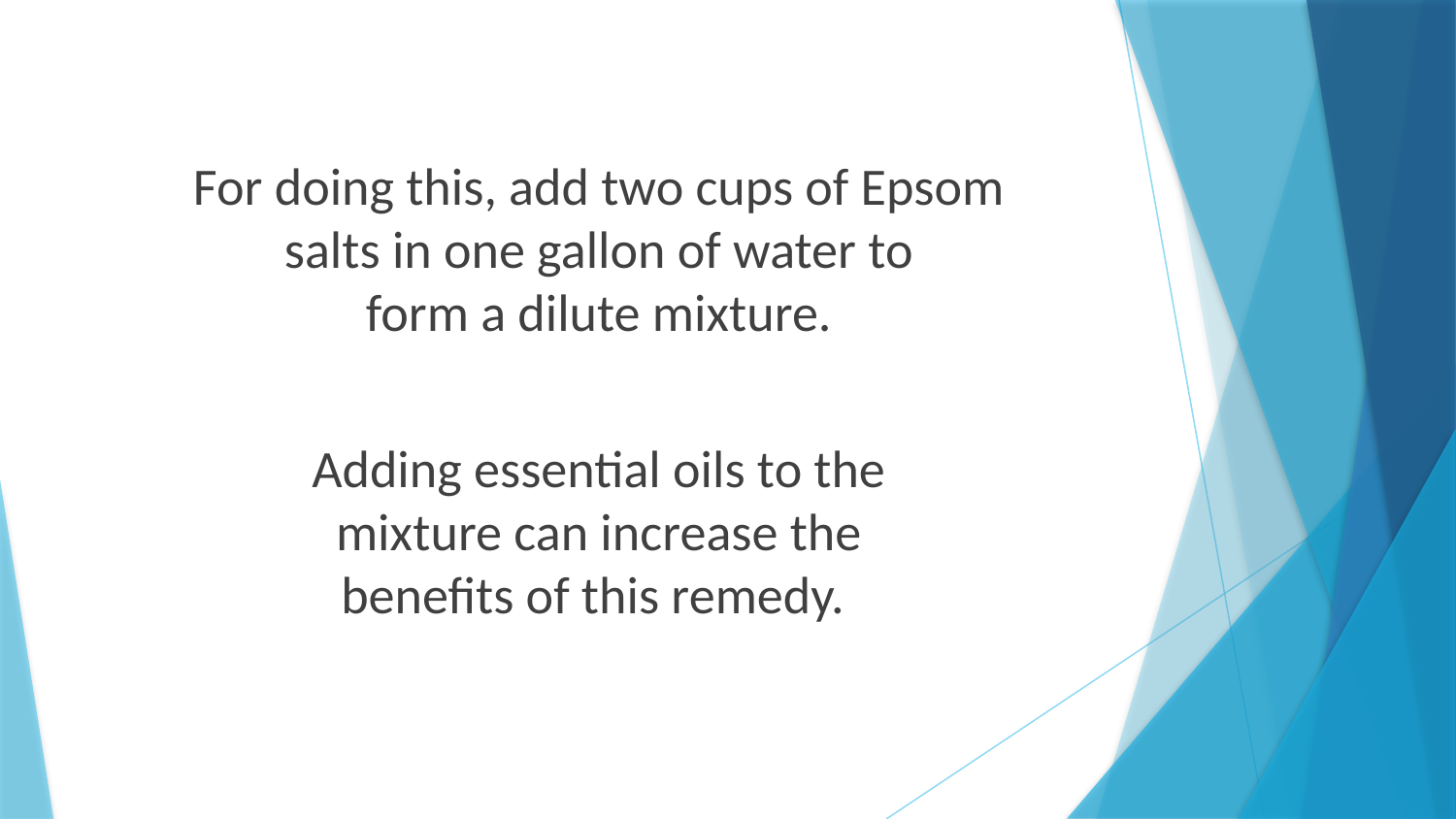

For doing this, add two cups of Epsom
salts in one gallon of water to
form a dilute mixture.

Adding essential oils to the
mixture can increase the
benefits of this remedy.